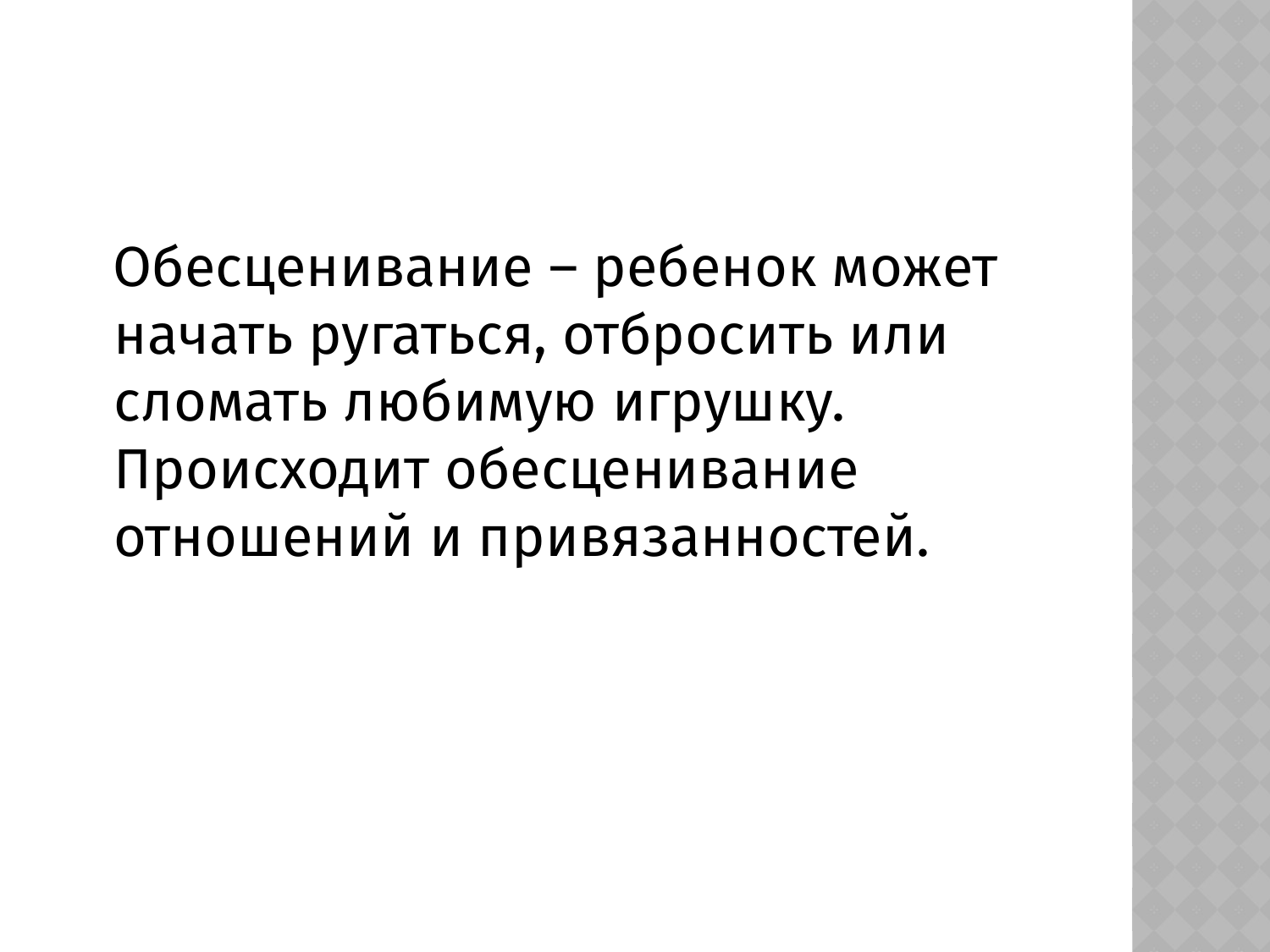

Обесценивание – ребенок может начать ругаться, отбросить или сломать любимую игрушку. Происходит обесценивание отношений и привязанностей.